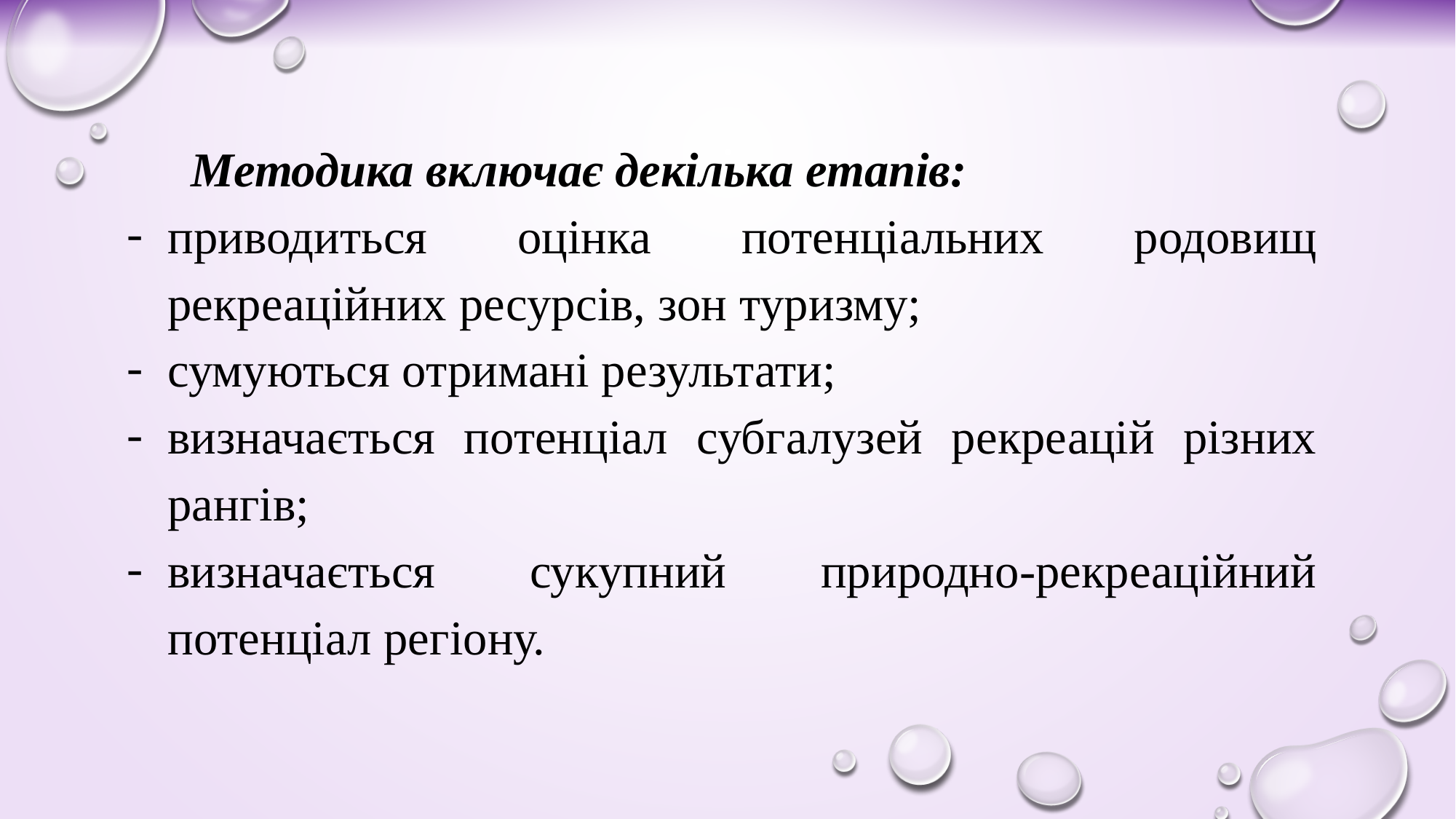

Методика включає декілька етапів:
приводиться оцінка потенціальних родовищ рекреаційних ресурсів, зон туризму;
сумуються отримані результати;
визначається потенціал субгалузей рекреацій різних рангів;
визначається сукупний природно-рекреаційний потенціал регіону.